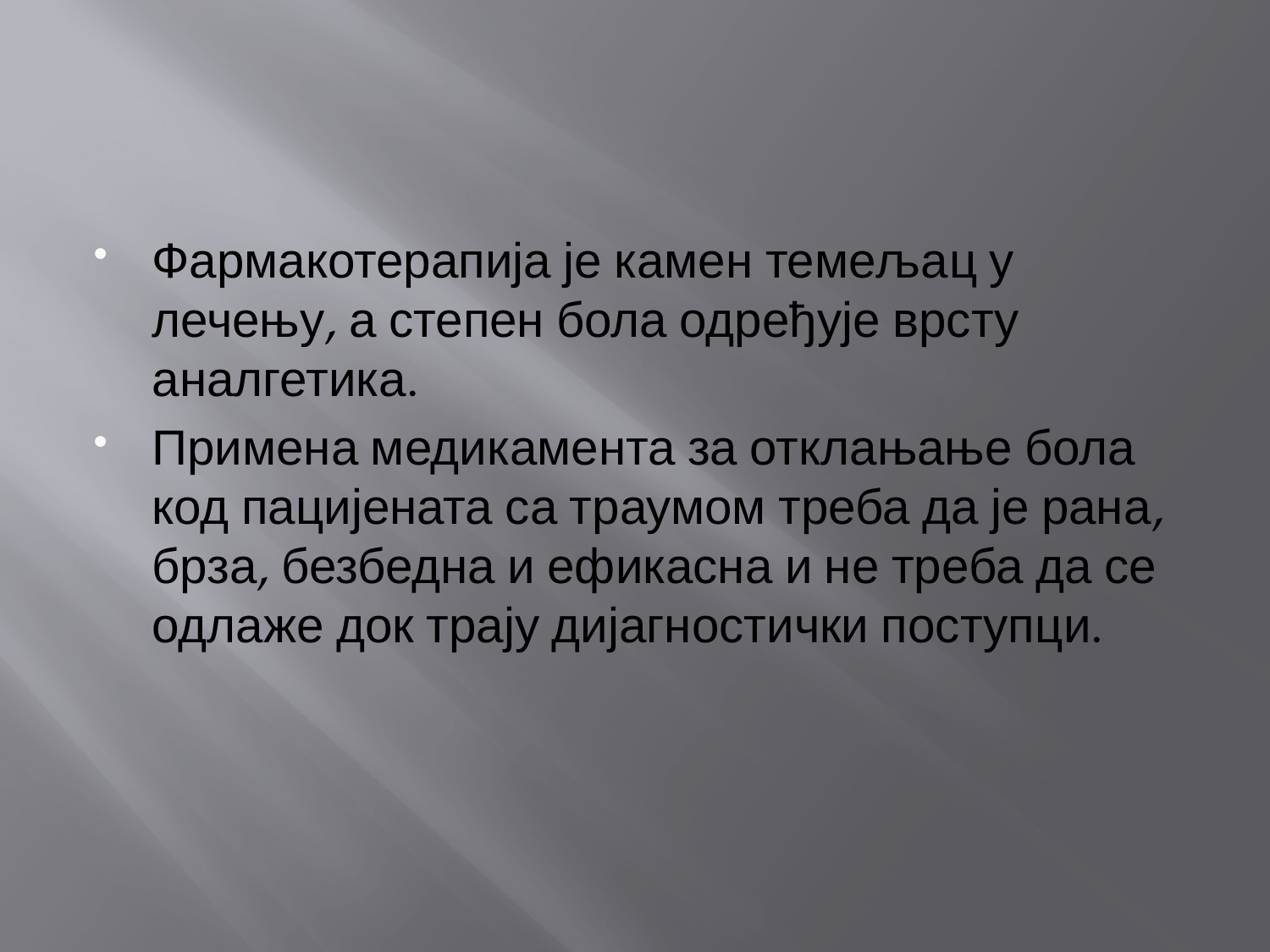

#
Фармакотерапија је камен темељац у лечењу, а степен бола одређује врсту аналгетика.
Примена медикамента за отклањање бола код пацијената са траумом треба да је рана, брза, безбедна и ефикасна и не треба да се одлаже док трају дијагностички поступци.